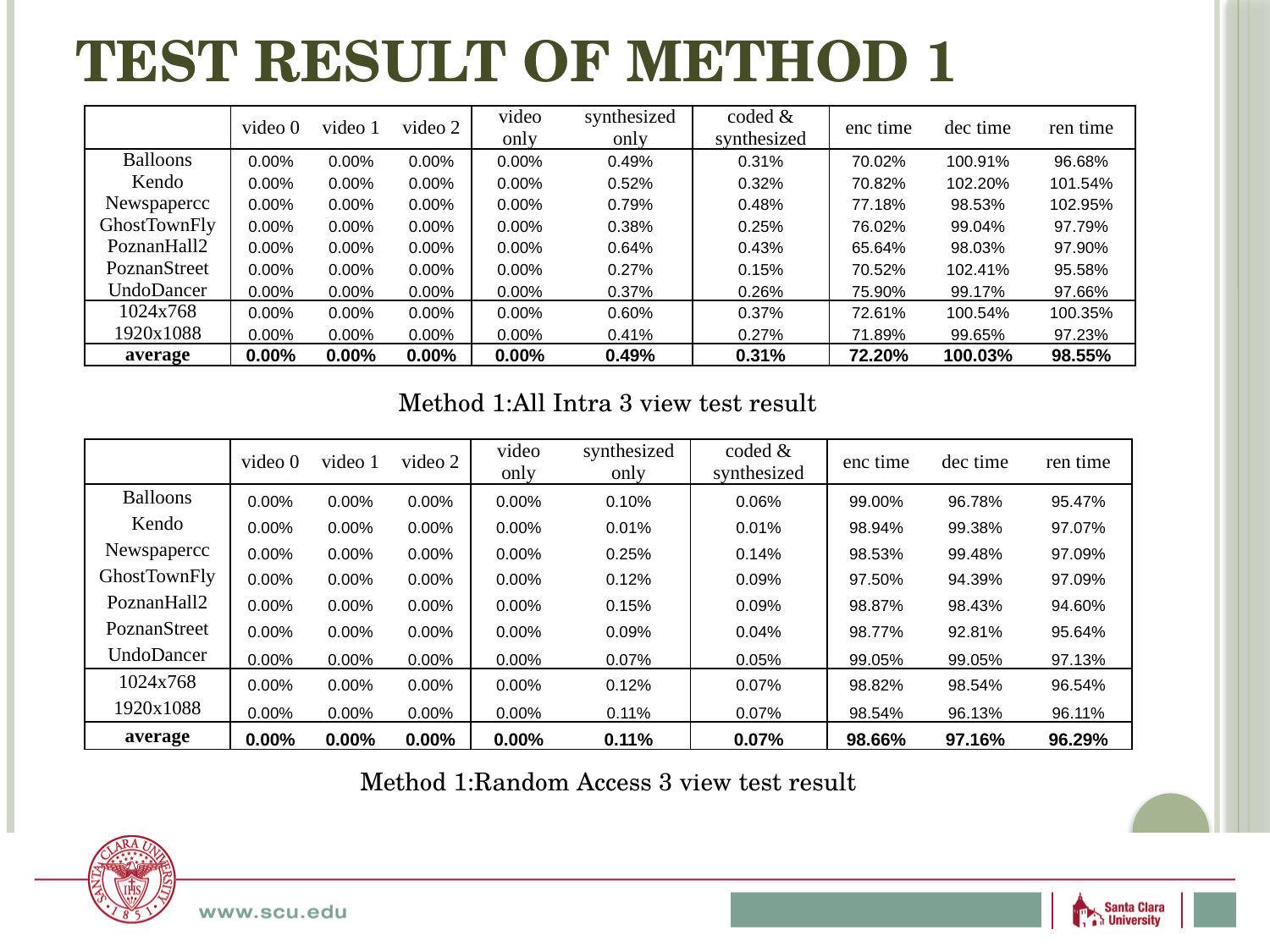

# Test result of Method 1
|  | video 0 | video 1 | video 2 | video only | synthesized only | coded & synthesized | enc time | dec time | ren time |
| --- | --- | --- | --- | --- | --- | --- | --- | --- | --- |
| Balloons | 0.00% | 0.00% | 0.00% | 0.00% | 0.49% | 0.31% | 70.02% | 100.91% | 96.68% |
| Kendo | 0.00% | 0.00% | 0.00% | 0.00% | 0.52% | 0.32% | 70.82% | 102.20% | 101.54% |
| Newspapercc | 0.00% | 0.00% | 0.00% | 0.00% | 0.79% | 0.48% | 77.18% | 98.53% | 102.95% |
| GhostTownFly | 0.00% | 0.00% | 0.00% | 0.00% | 0.38% | 0.25% | 76.02% | 99.04% | 97.79% |
| PoznanHall2 | 0.00% | 0.00% | 0.00% | 0.00% | 0.64% | 0.43% | 65.64% | 98.03% | 97.90% |
| PoznanStreet | 0.00% | 0.00% | 0.00% | 0.00% | 0.27% | 0.15% | 70.52% | 102.41% | 95.58% |
| UndoDancer | 0.00% | 0.00% | 0.00% | 0.00% | 0.37% | 0.26% | 75.90% | 99.17% | 97.66% |
| 1024x768 | 0.00% | 0.00% | 0.00% | 0.00% | 0.60% | 0.37% | 72.61% | 100.54% | 100.35% |
| 1920x1088 | 0.00% | 0.00% | 0.00% | 0.00% | 0.41% | 0.27% | 71.89% | 99.65% | 97.23% |
| average | 0.00% | 0.00% | 0.00% | 0.00% | 0.49% | 0.31% | 72.20% | 100.03% | 98.55% |
Method 1:All Intra 3 view test result
|  | video 0 | video 1 | video 2 | video only | synthesized only | coded & synthesized | enc time | dec time | ren time |
| --- | --- | --- | --- | --- | --- | --- | --- | --- | --- |
| Balloons | 0.00% | 0.00% | 0.00% | 0.00% | 0.10% | 0.06% | 99.00% | 96.78% | 95.47% |
| Kendo | 0.00% | 0.00% | 0.00% | 0.00% | 0.01% | 0.01% | 98.94% | 99.38% | 97.07% |
| Newspapercc | 0.00% | 0.00% | 0.00% | 0.00% | 0.25% | 0.14% | 98.53% | 99.48% | 97.09% |
| GhostTownFly | 0.00% | 0.00% | 0.00% | 0.00% | 0.12% | 0.09% | 97.50% | 94.39% | 97.09% |
| PoznanHall2 | 0.00% | 0.00% | 0.00% | 0.00% | 0.15% | 0.09% | 98.87% | 98.43% | 94.60% |
| PoznanStreet | 0.00% | 0.00% | 0.00% | 0.00% | 0.09% | 0.04% | 98.77% | 92.81% | 95.64% |
| UndoDancer | 0.00% | 0.00% | 0.00% | 0.00% | 0.07% | 0.05% | 99.05% | 99.05% | 97.13% |
| 1024x768 | 0.00% | 0.00% | 0.00% | 0.00% | 0.12% | 0.07% | 98.82% | 98.54% | 96.54% |
| 1920x1088 | 0.00% | 0.00% | 0.00% | 0.00% | 0.11% | 0.07% | 98.54% | 96.13% | 96.11% |
| average | 0.00% | 0.00% | 0.00% | 0.00% | 0.11% | 0.07% | 98.66% | 97.16% | 96.29% |
Method 1:Random Access 3 view test result